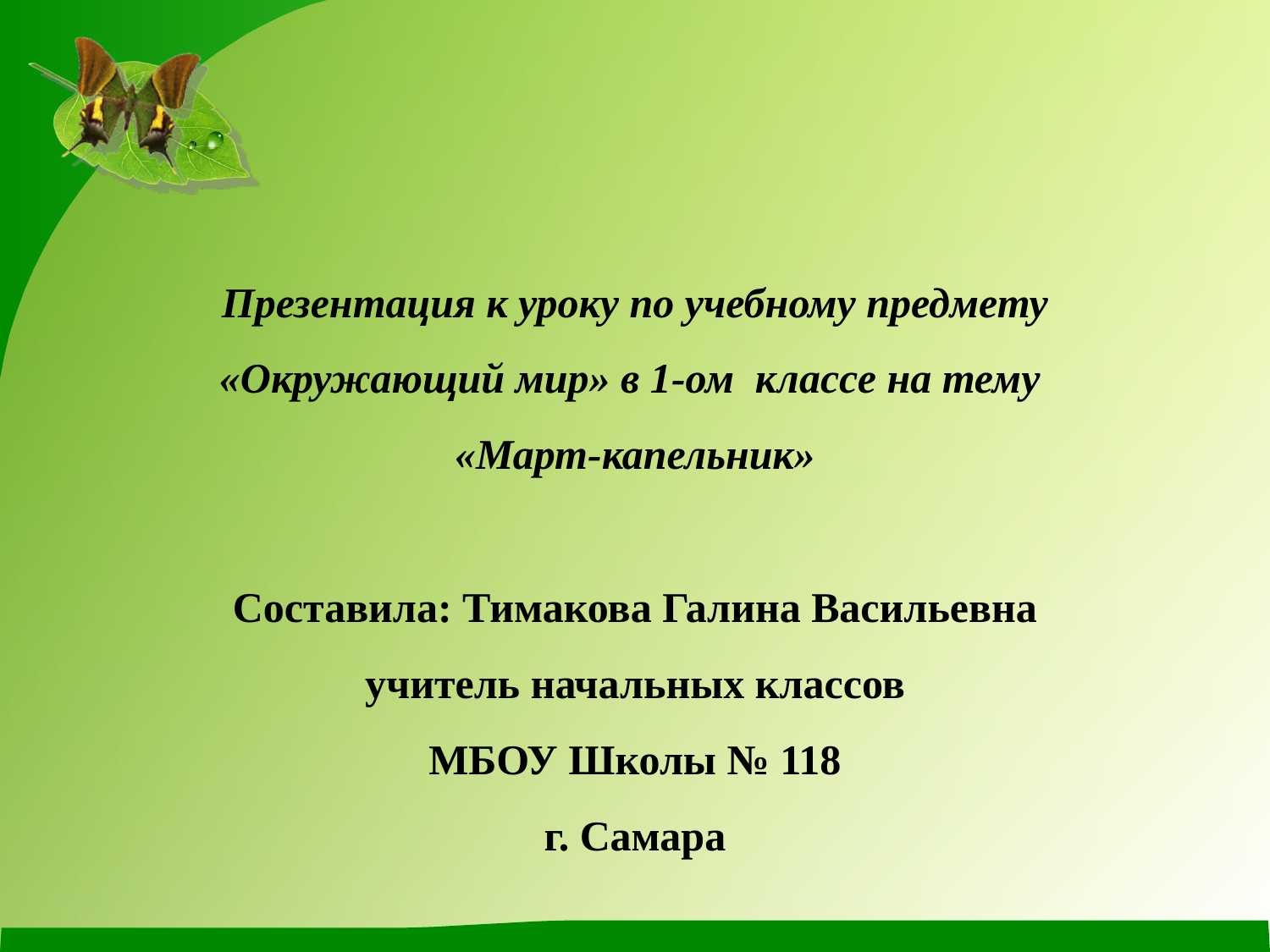

Презентация к уроку по учебному предмету «Окружающий мир» в 1-ом  классе на тему
«Март-капельник»
Составила: Тимакова Галина Васильевна
учитель начальных классов
МБОУ Школы № 118
г. Самара